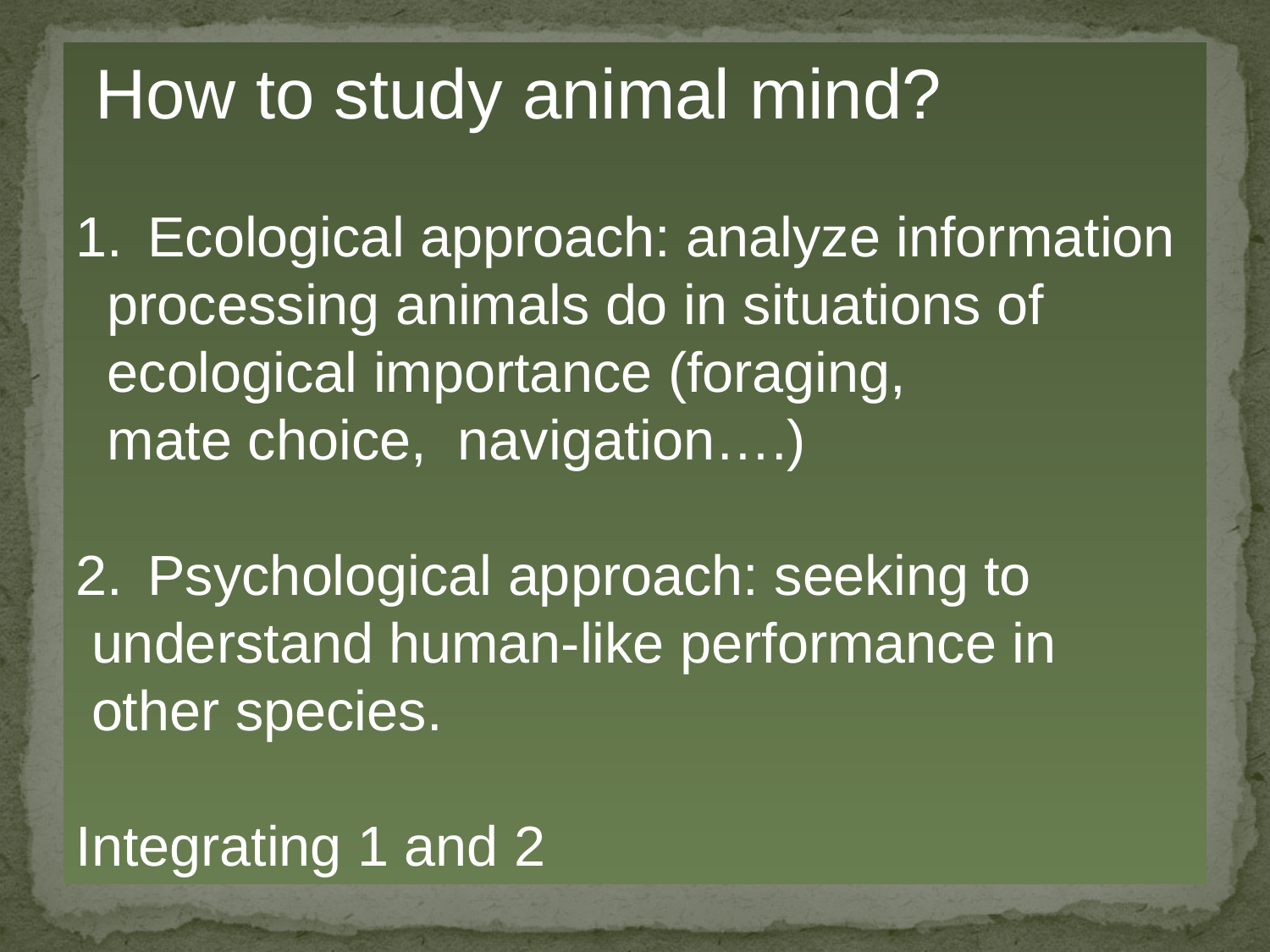

How to study animal mind?

Ecological approach: analyze information
  processing animals do in situations of
  ecological importance (foraging,
  mate choice,  navigation….)

Psychological approach: seeking to
 understand human-like performance in
 other species.

Integrating 1 and 2